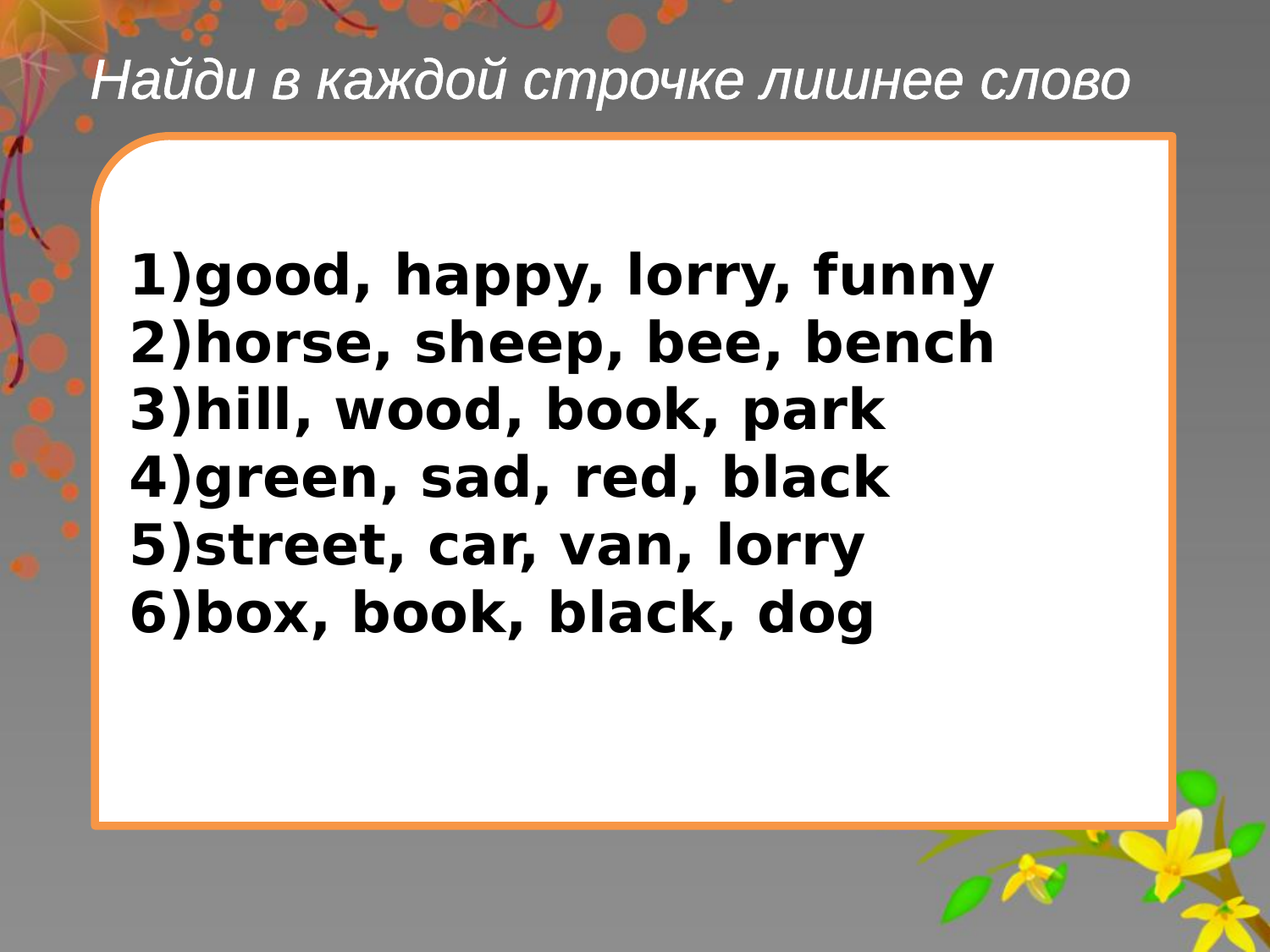

Найди в каждой строчке лишнее слово

1)good, happy, lorry, funny
2)horse, sheep, bee, bench
3)hill, wood, book, park
4)green, sad, red, black
5)street, car, van, lorry
6)box, book, black, dog